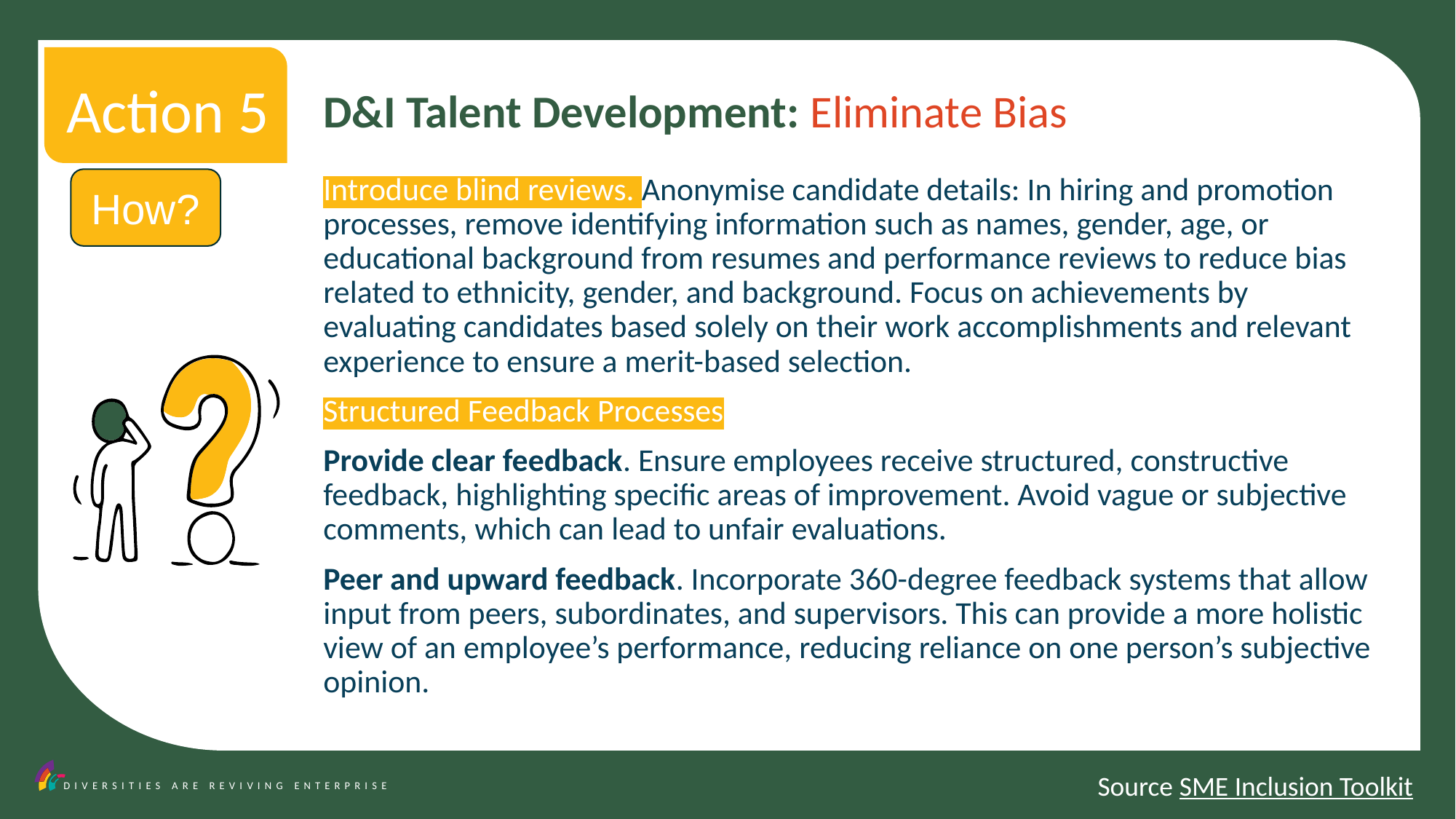

Action 5
D&I Talent Development: Eliminate Bias
Introduce blind reviews. Anonymise candidate details: In hiring and promotion processes, remove identifying information such as names, gender, age, or educational background from resumes and performance reviews to reduce bias related to ethnicity, gender, and background. Focus on achievements by evaluating candidates based solely on their work accomplishments and relevant experience to ensure a merit-based selection.
Structured Feedback Processes
Provide clear feedback. Ensure employees receive structured, constructive feedback, highlighting specific areas of improvement. Avoid vague or subjective comments, which can lead to unfair evaluations.
Peer and upward feedback. Incorporate 360-degree feedback systems that allow input from peers, subordinates, and supervisors. This can provide a more holistic view of an employee’s performance, reducing reliance on one person’s subjective opinion.

How?

Source SME Inclusion Toolkit